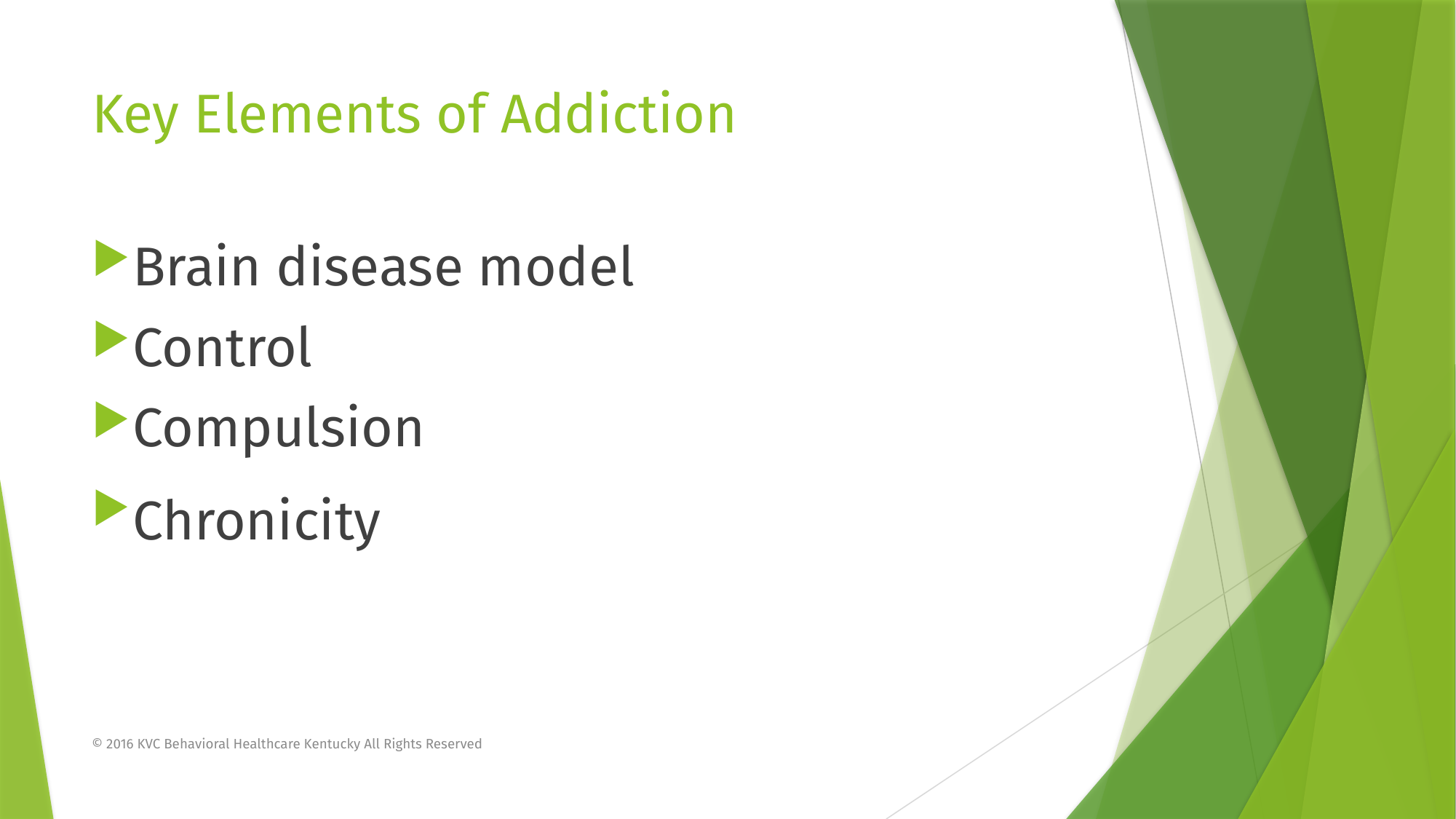

# Key Elements of Addiction
Brain disease model
Control
Compulsion
Chronicity
© 2016 KVC Behavioral Healthcare Kentucky All Rights Reserved